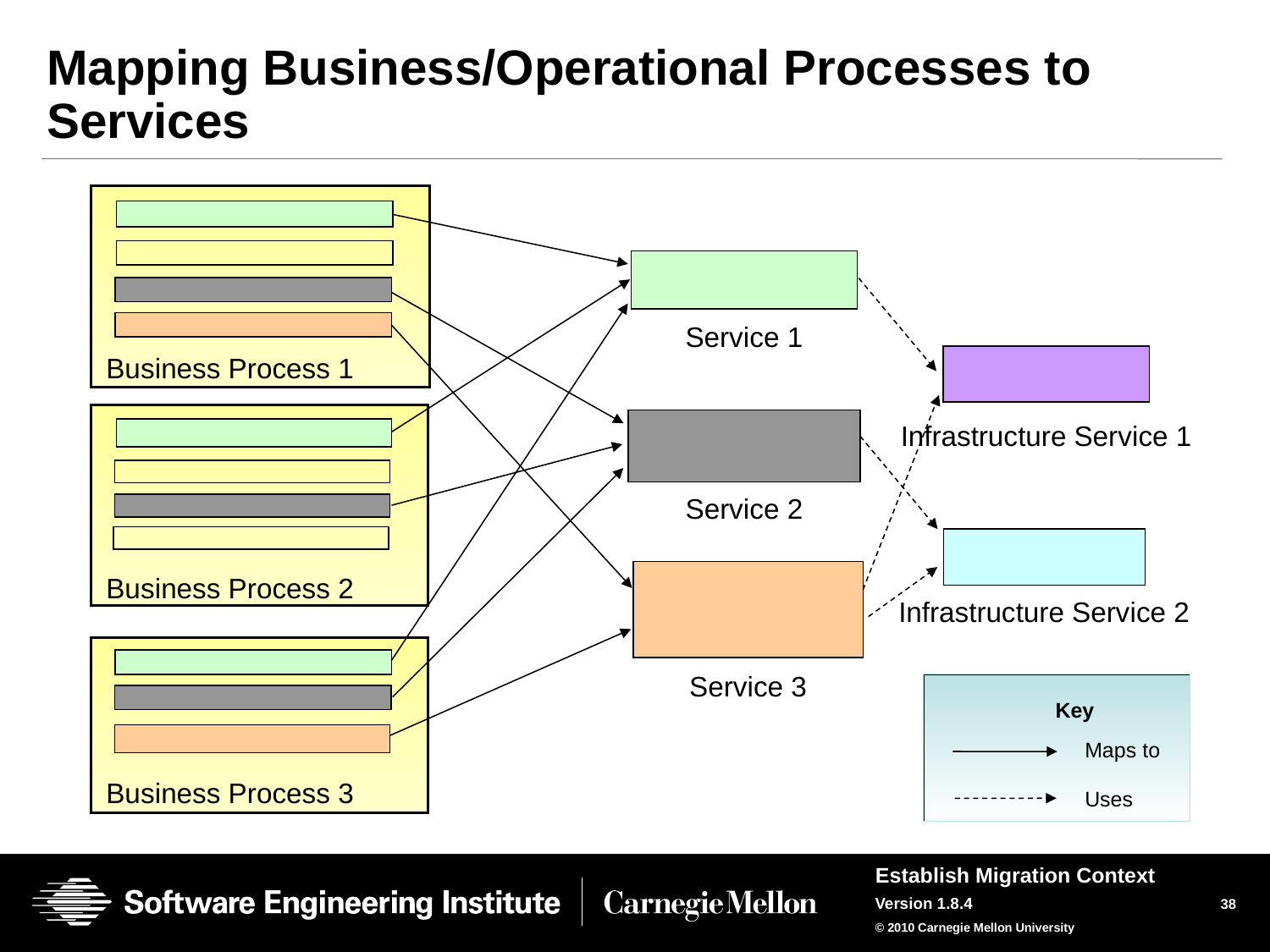

# Mapping Business/Operational Processes to Services

Service 1

Infrastructure Service 1

Infrastructure Service 2

Service 2

Service 3
Business Process 1

Business Process 2

Key

Maps to

Business Process 3
Uses

Establish Migration Context